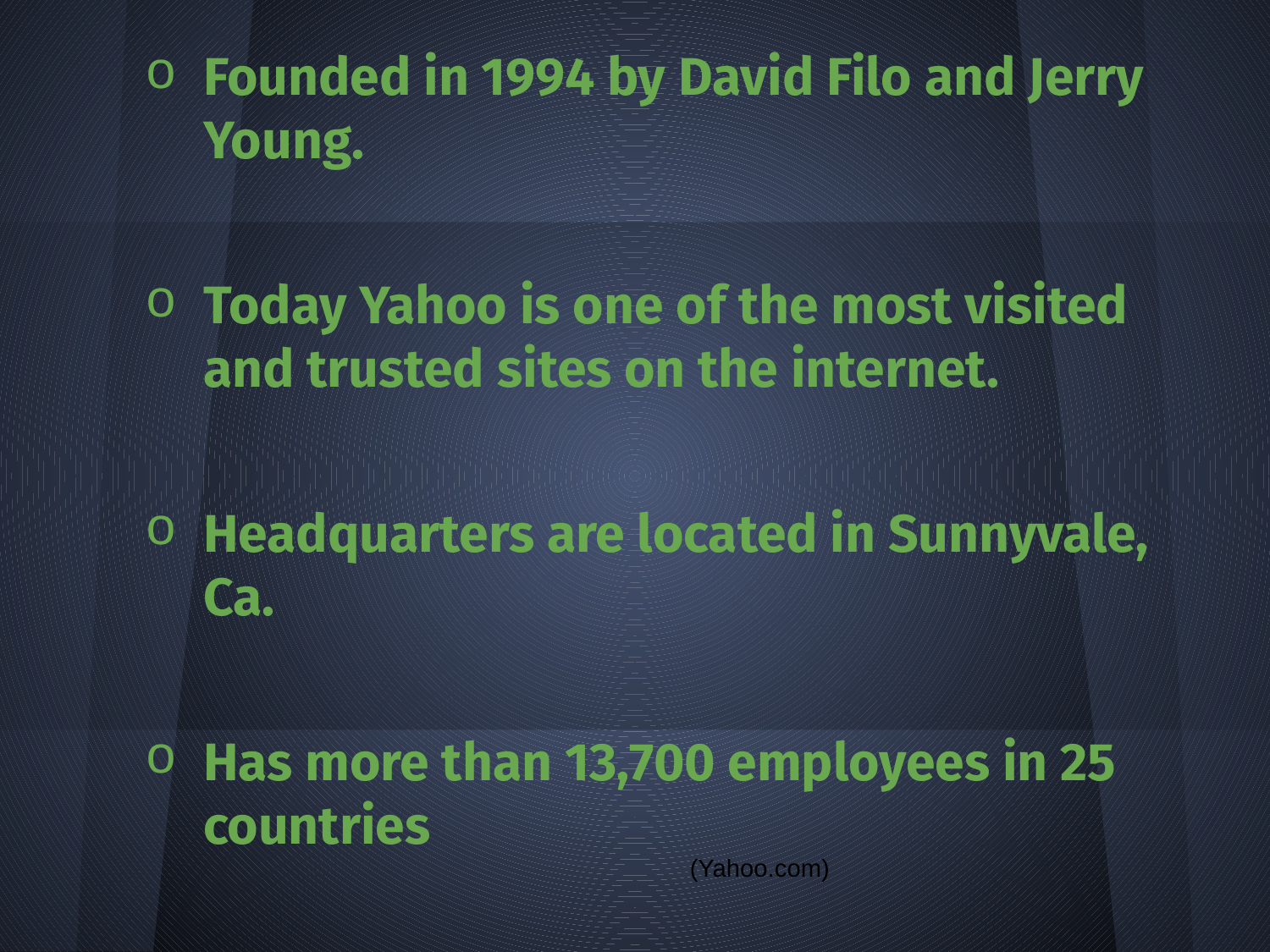

# Founded in 1994 by David Filo and Jerry Young.

Today Yahoo is one of the most visited and trusted sites on the internet.

Headquarters are located in Sunnyvale, Ca.

Has more than 13,700 employees in 25 countries

(Yahoo.com)